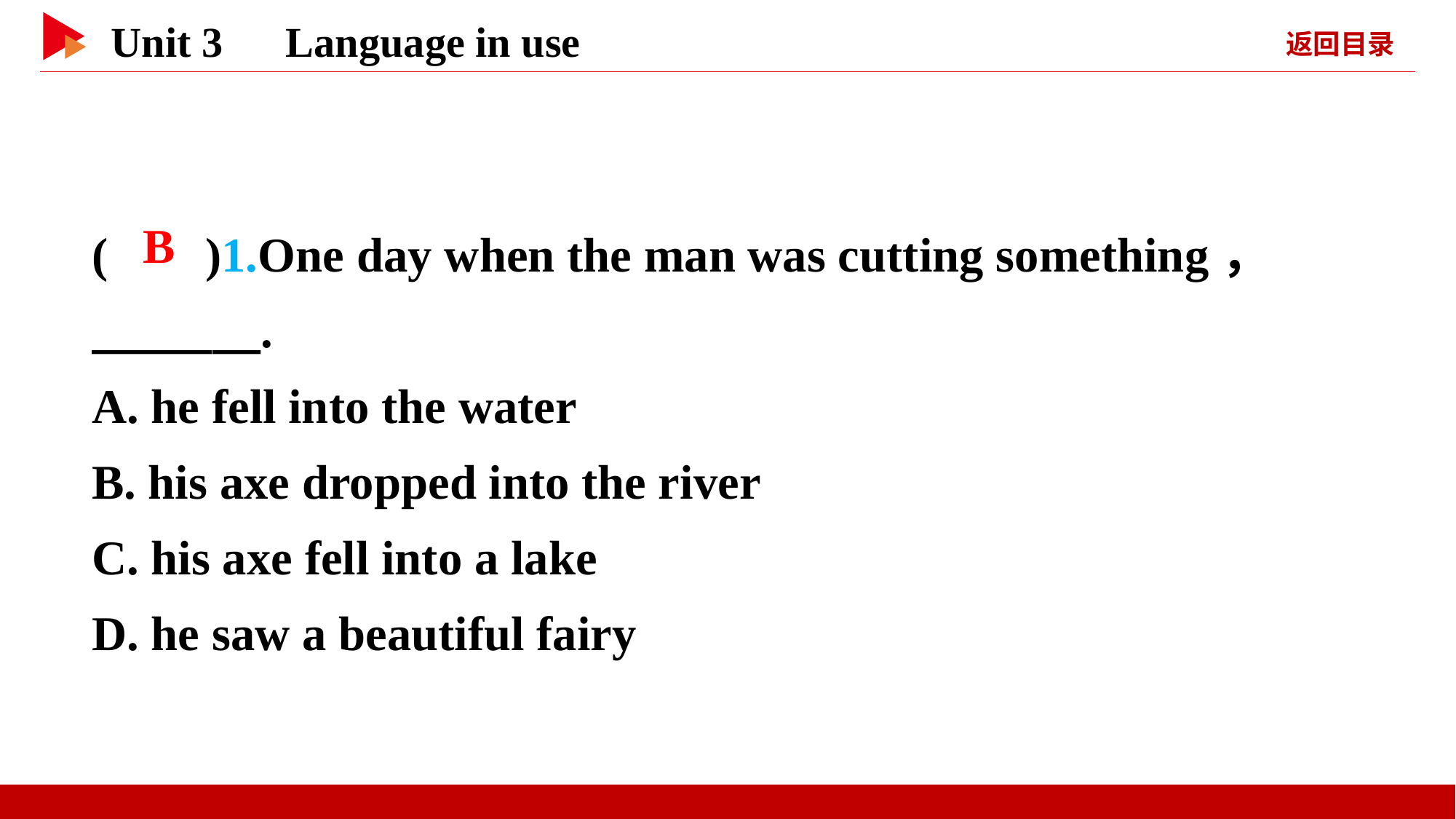

(        )1.One day when the man was cutting something， _______.
A. he fell into the water
B. his axe dropped into the river
C. his axe fell into a lake
D. he saw a beautiful fairy
   B